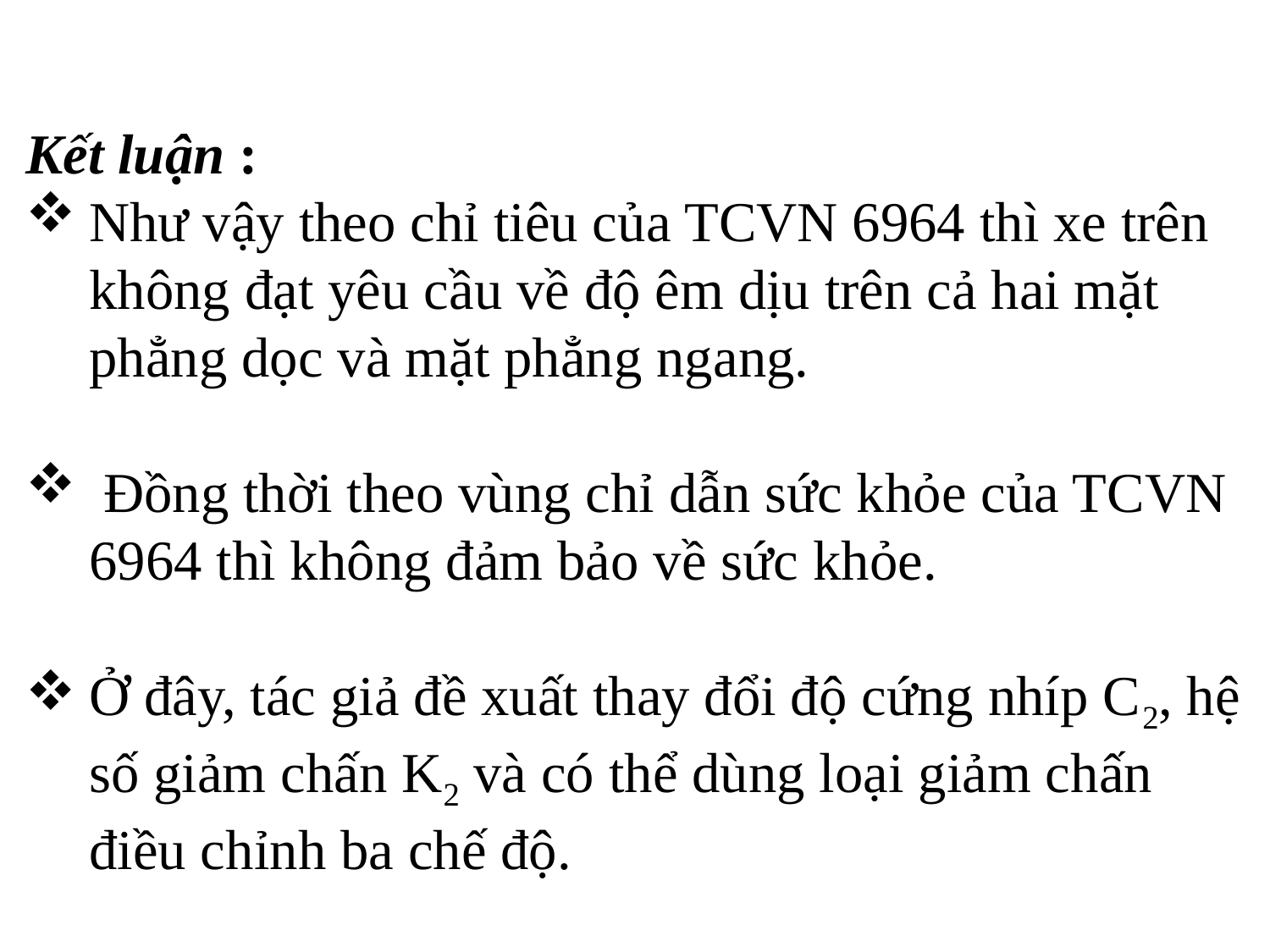

Kết luận :
Như vậy theo chỉ tiêu của TCVN 6964 thì xe trên không đạt yêu cầu về độ êm dịu trên cả hai mặt phẳng dọc và mặt phẳng ngang.

 Đồng thời theo vùng chỉ dẫn sức khỏe của TCVN 6964 thì không đảm bảo về sức khỏe.

Ở đây, tác giả đề xuất thay đổi độ cứng nhíp C2, hệ số giảm chấn K2 và có thể dùng loại giảm chấn điều chỉnh ba chế độ.